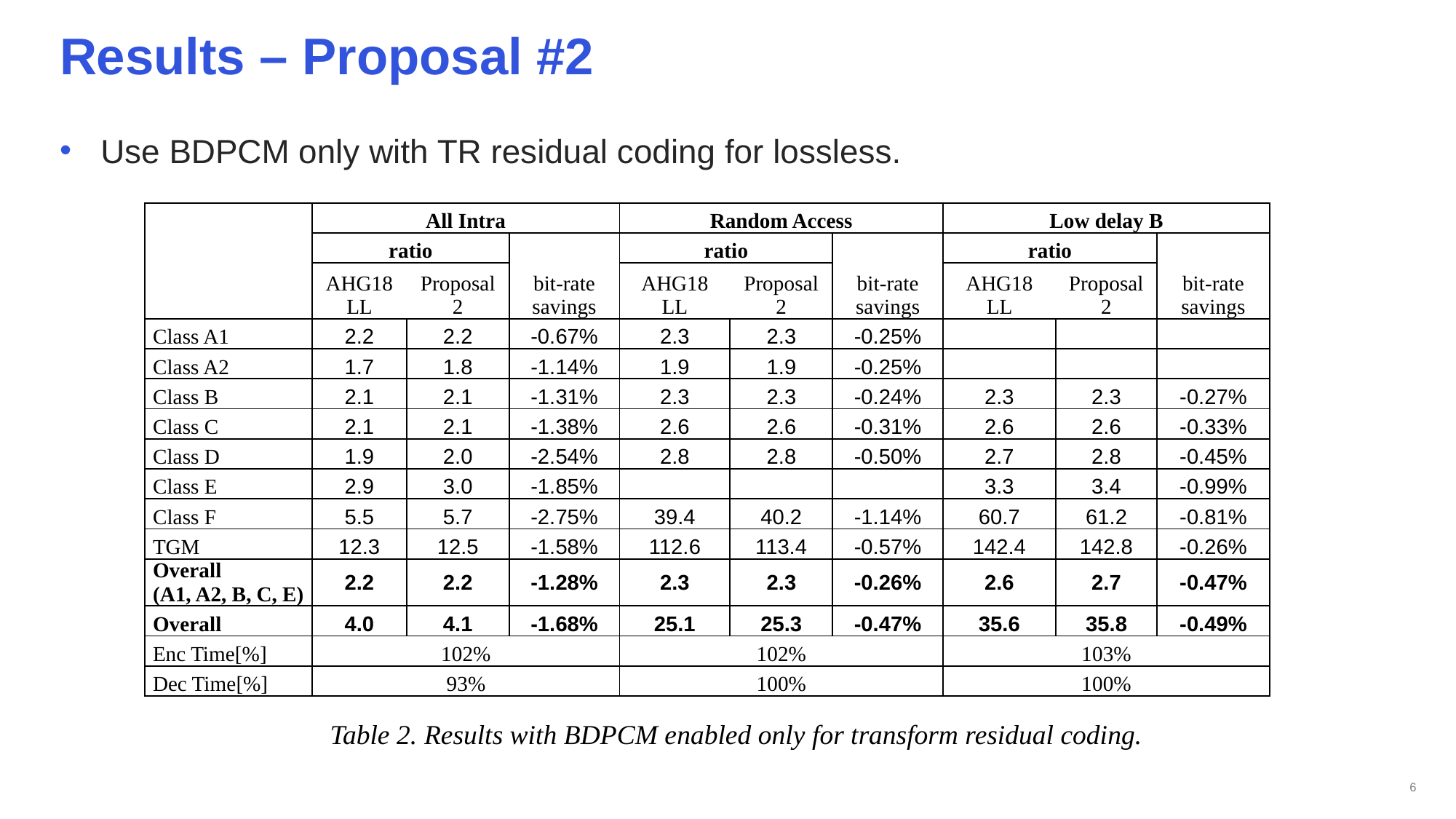

Results – Proposal #2
Use BDPCM only with TR residual coding for lossless.
|  | All Intra |  |  | Random Access |  |  | Low delay B |  |  |
| --- | --- | --- | --- | --- | --- | --- | --- | --- | --- |
|  | ratio |  | bit-rate savings | ratio |  | bit-rate savings | ratio |  | bit-rate savings |
|  | AHG18 LL | Proposal 2 |  | AHG18 LL | Proposal 2 |  | AHG18 LL | Proposal 2 |  |
| Class A1 | 2.2 | 2.2 | -0.67% | 2.3 | 2.3 | -0.25% |  |  |  |
| Class A2 | 1.7 | 1.8 | -1.14% | 1.9 | 1.9 | -0.25% |  |  |  |
| Class B | 2.1 | 2.1 | -1.31% | 2.3 | 2.3 | -0.24% | 2.3 | 2.3 | -0.27% |
| Class C | 2.1 | 2.1 | -1.38% | 2.6 | 2.6 | -0.31% | 2.6 | 2.6 | -0.33% |
| Class D | 1.9 | 2.0 | -2.54% | 2.8 | 2.8 | -0.50% | 2.7 | 2.8 | -0.45% |
| Class E | 2.9 | 3.0 | -1.85% |  |  |  | 3.3 | 3.4 | -0.99% |
| Class F | 5.5 | 5.7 | -2.75% | 39.4 | 40.2 | -1.14% | 60.7 | 61.2 | -0.81% |
| TGM | 12.3 | 12.5 | -1.58% | 112.6 | 113.4 | -0.57% | 142.4 | 142.8 | -0.26% |
| Overall (A1, A2, B, C, E) | 2.2 | 2.2 | -1.28% | 2.3 | 2.3 | -0.26% | 2.6 | 2.7 | -0.47% |
| Overall | 4.0 | 4.1 | -1.68% | 25.1 | 25.3 | -0.47% | 35.6 | 35.8 | -0.49% |
| Enc Time[%] | 102% |  |  | 102% |  |  | 103% |  |  |
| Dec Time[%] | 93% |  |  | 100% |  |  | 100% |  |  |
Table 2. Results with BDPCM enabled only for transform residual coding.